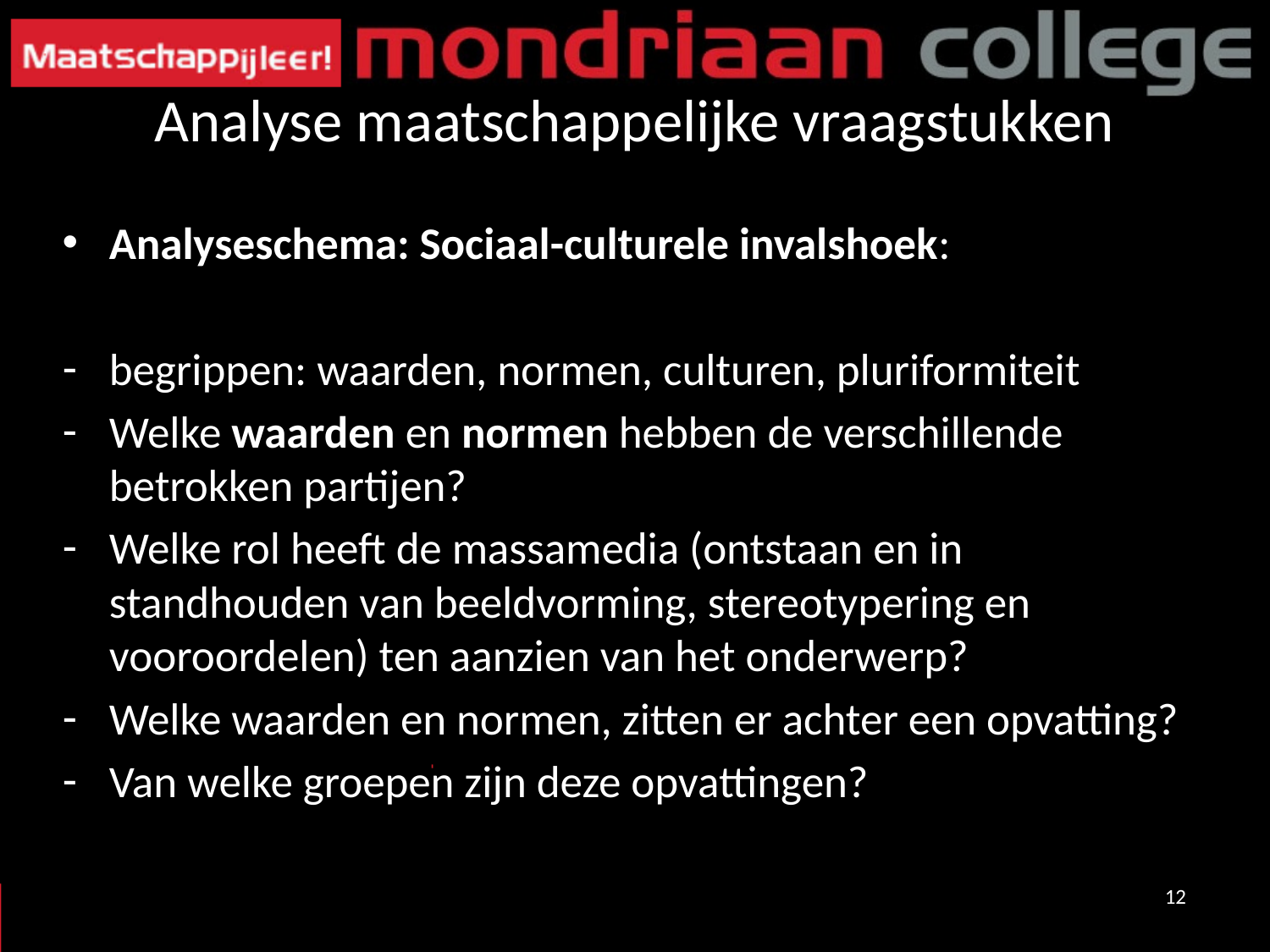

# Analyse maatschappelijke vraagstukken
Analyseschema: Sociaal-culturele invalshoek:

begrippen: waarden, normen, culturen, pluriformiteit
Welke waarden en normen hebben de verschillende betrokken partijen?
Welke rol heeft de massamedia (ontstaan en in standhouden van beeldvorming, stereotypering en vooroordelen) ten aanzien van het onderwerp?
Welke waarden en normen, zitten er achter een opvatting?
Van welke groepen zijn deze opvattingen?

12